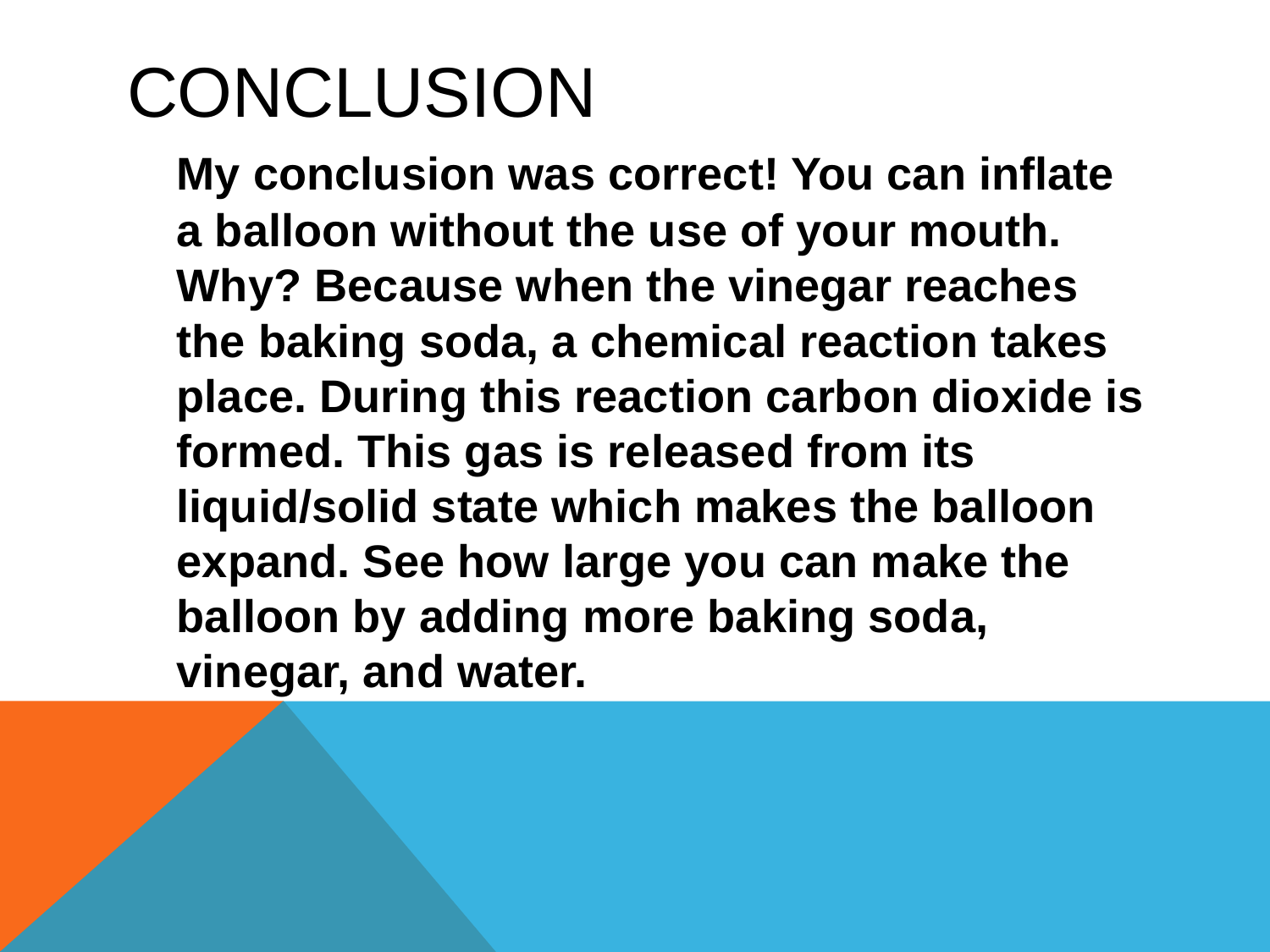

# Conclusion
	My conclusion was correct! You can inflate a balloon without the use of your mouth. Why? Because when the vinegar reaches the baking soda, a chemical reaction takes place. During this reaction carbon dioxide is formed. This gas is released from its liquid/solid state which makes the balloon expand. See how large you can make the balloon by adding more baking soda, vinegar, and water.